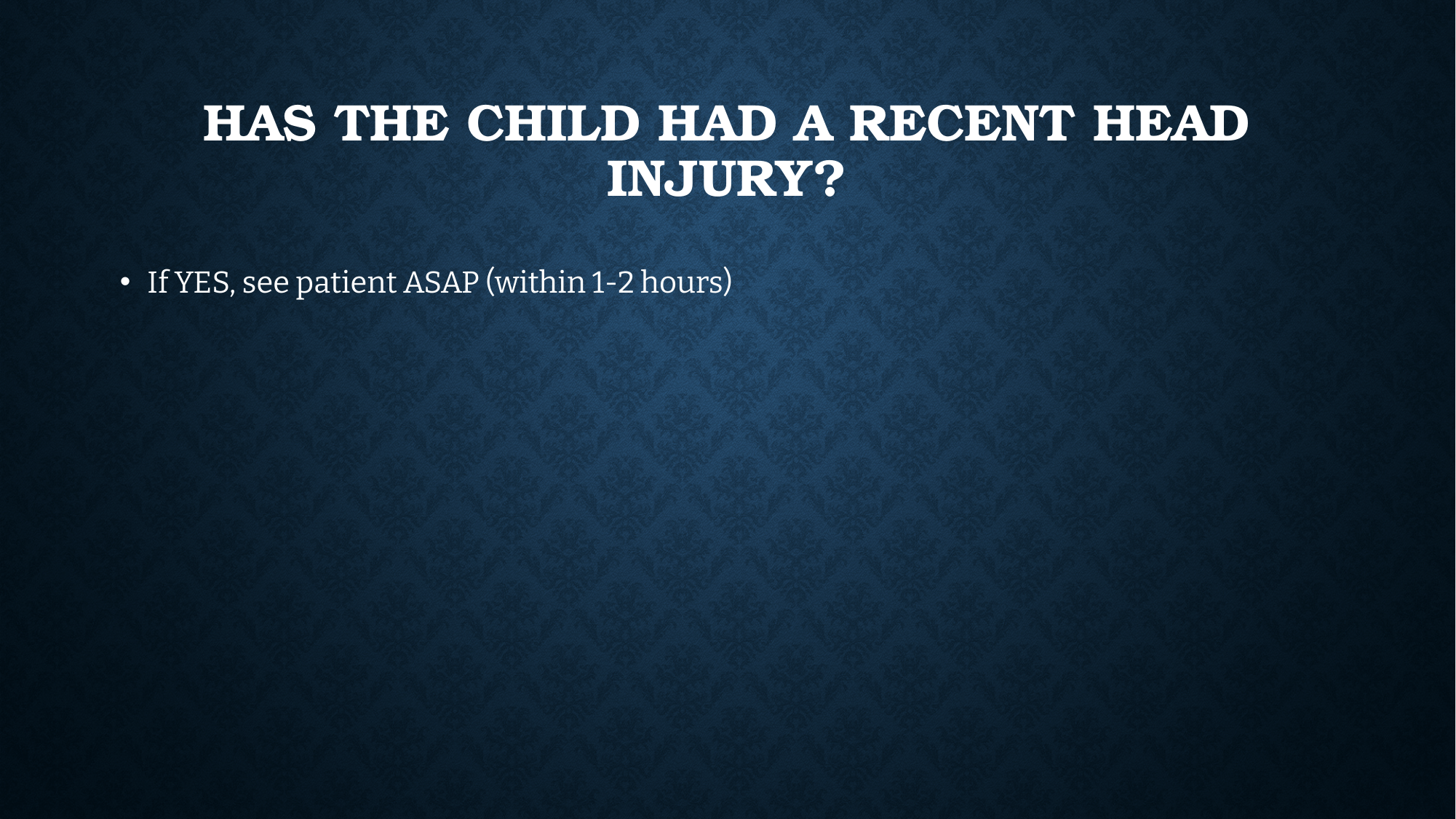

# Has the child had a recent head injury?
If YES, see patient ASAP (within 1-2 hours)